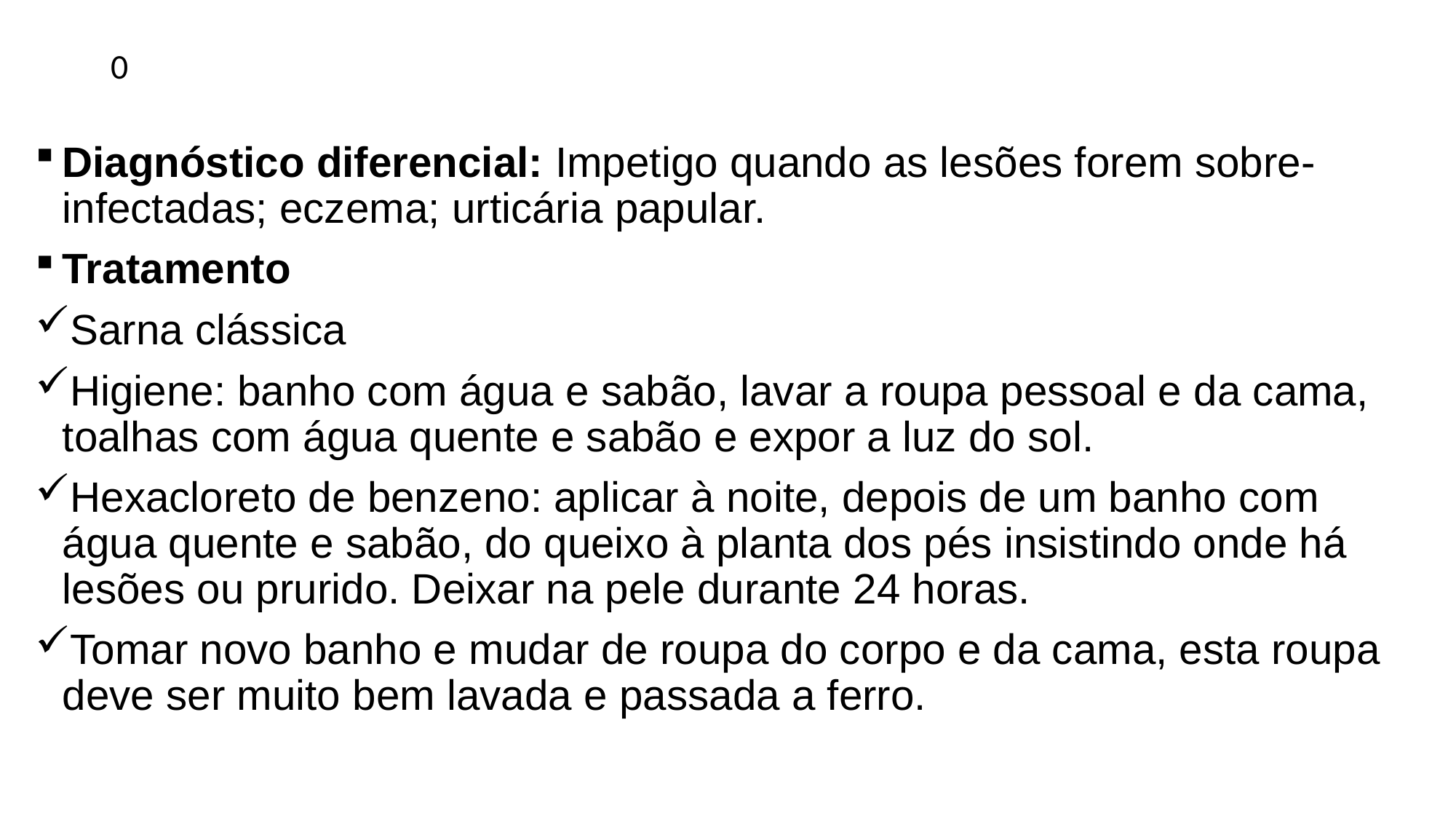

# 0
Diagnóstico diferencial: Impetigo quando as lesões forem sobre-infectadas; eczema; urticária papular.
Tratamento
Sarna clássica
Higiene: banho com água e sabão, lavar a roupa pessoal e da cama, toalhas com água quente e sabão e expor a luz do sol.
Hexacloreto de benzeno: aplicar à noite, depois de um banho com água quente e sabão, do queixo à planta dos pés insistindo onde há lesões ou prurido. Deixar na pele durante 24 horas.
Tomar novo banho e mudar de roupa do corpo e da cama, esta roupa deve ser muito bem lavada e passada a ferro.